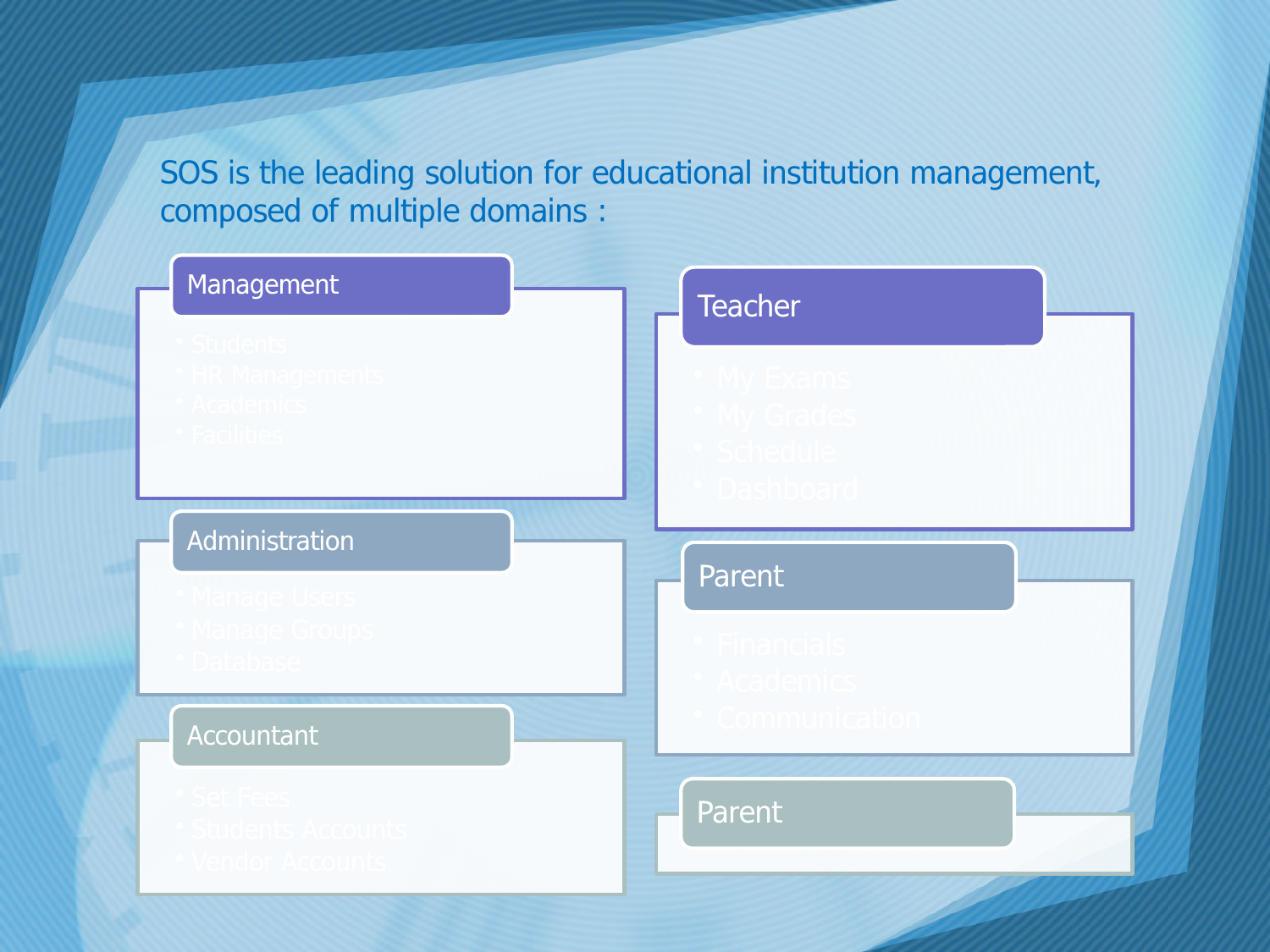

# SOS is the leading solution for educational institution management, composed of multiple domains :
Students
HR Managements
Academics
Facilities

Management
Manage Users
Manage Groups
Database
Administration
Set Fees
Students Accounts
Vendor Accounts
Accountant
My Exams
My Grades
Schedule
Dashboard
Teacher
Financials
Academics
Communication
Parent

Parent